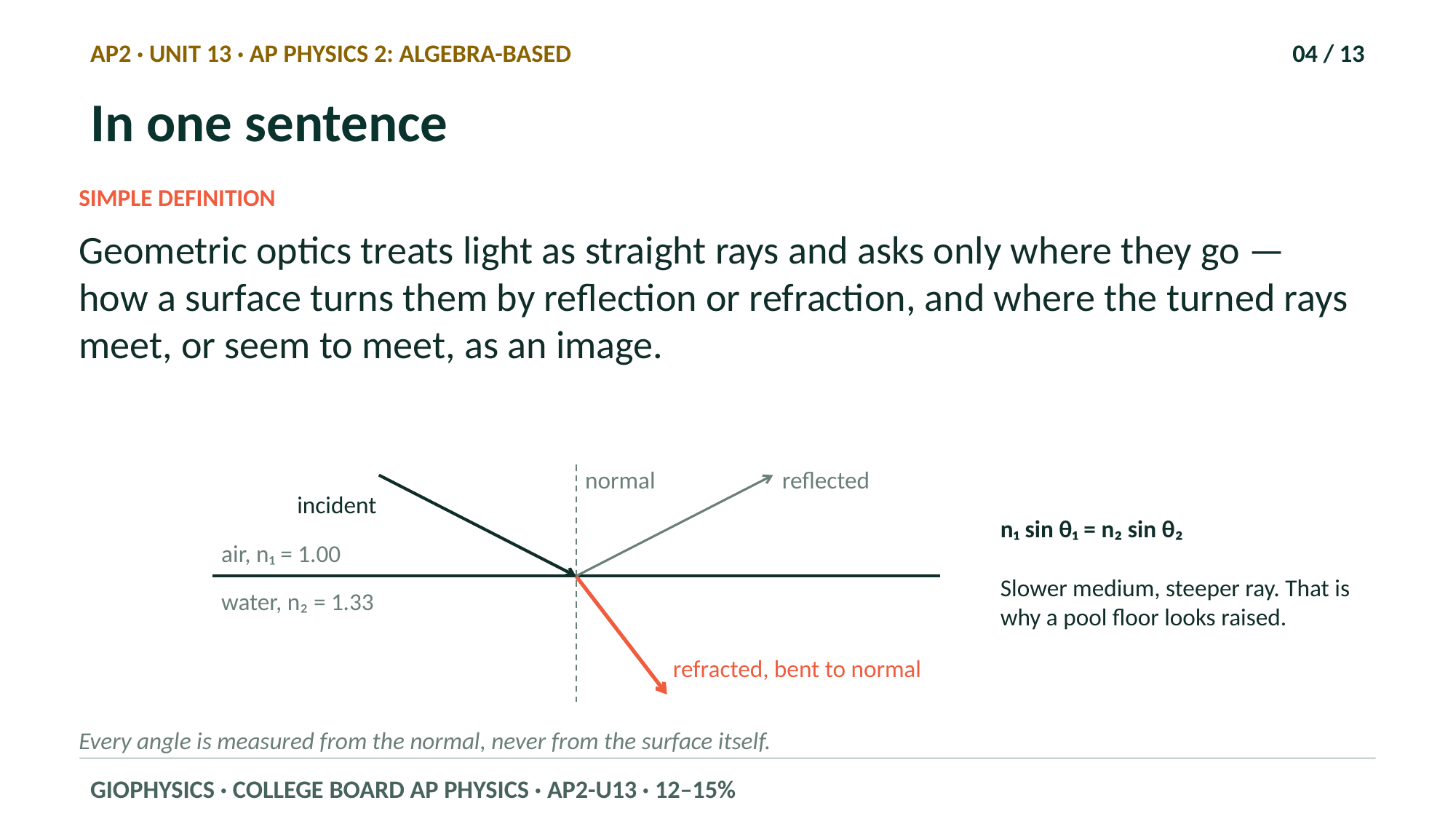

AP2 · UNIT 13 · AP PHYSICS 2: ALGEBRA-BASED
04 / 13
In one sentence
SIMPLE DEFINITION
Geometric optics treats light as straight rays and asks only where they go — how a surface turns them by reflection or refraction, and where the turned rays meet, or seem to meet, as an image.
normal
reflected
incident
n₁ sin θ₁ = n₂ sin θ₂
air, n₁ = 1.00
Slower medium, steeper ray. That is why a pool floor looks raised.
water, n₂ = 1.33
refracted, bent to normal
Every angle is measured from the normal, never from the surface itself.

GIOPHYSICS · COLLEGE BOARD AP PHYSICS · AP2-U13 · 12–15%